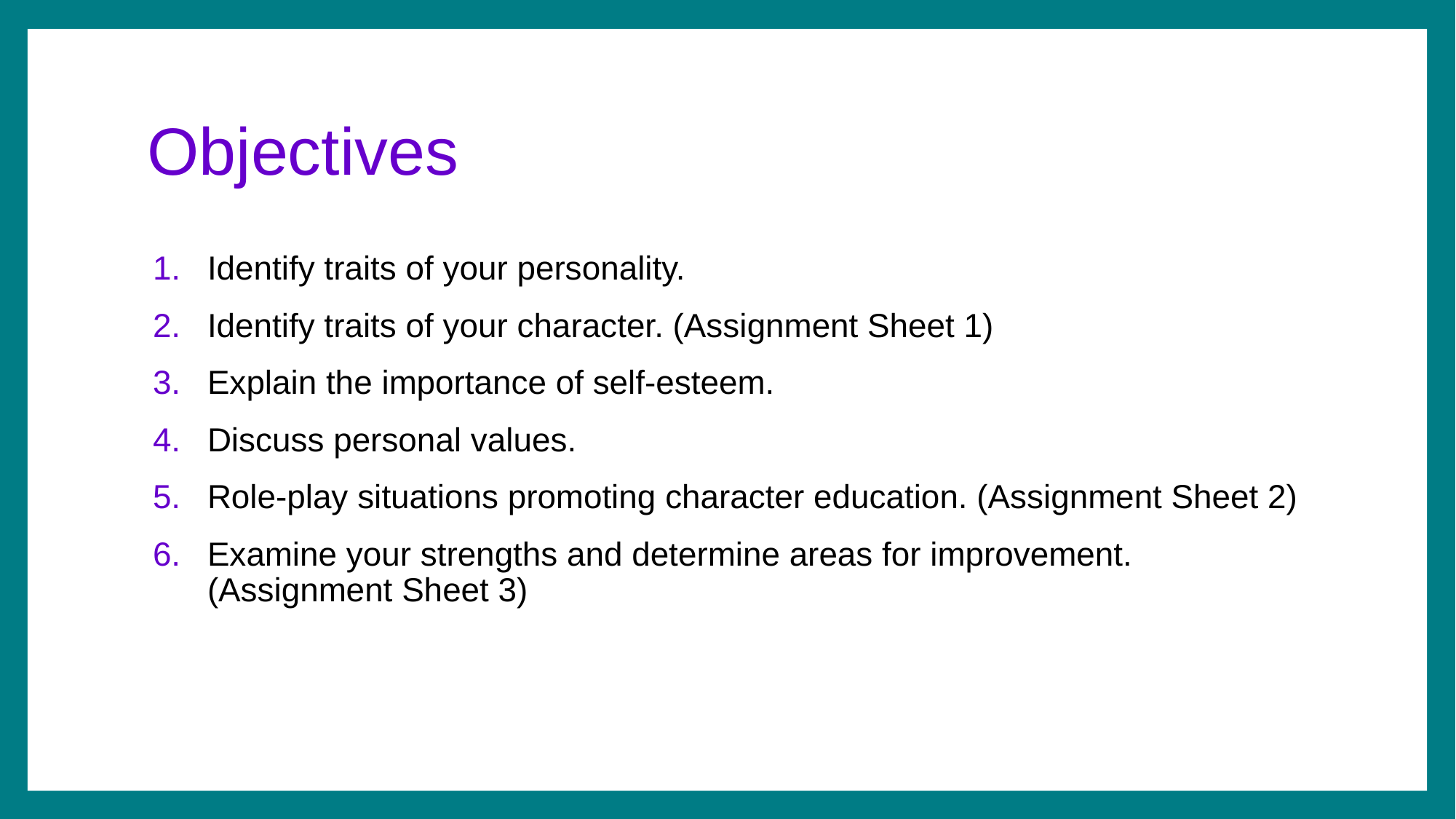

# Objectives
Identify traits of your personality.
Identify traits of your character. (Assignment Sheet 1)
Explain the importance of self-esteem.
Discuss personal values.
Role-play situations promoting character education. (Assignment Sheet 2)
Examine your strengths and determine areas for improvement. (Assignment Sheet 3)